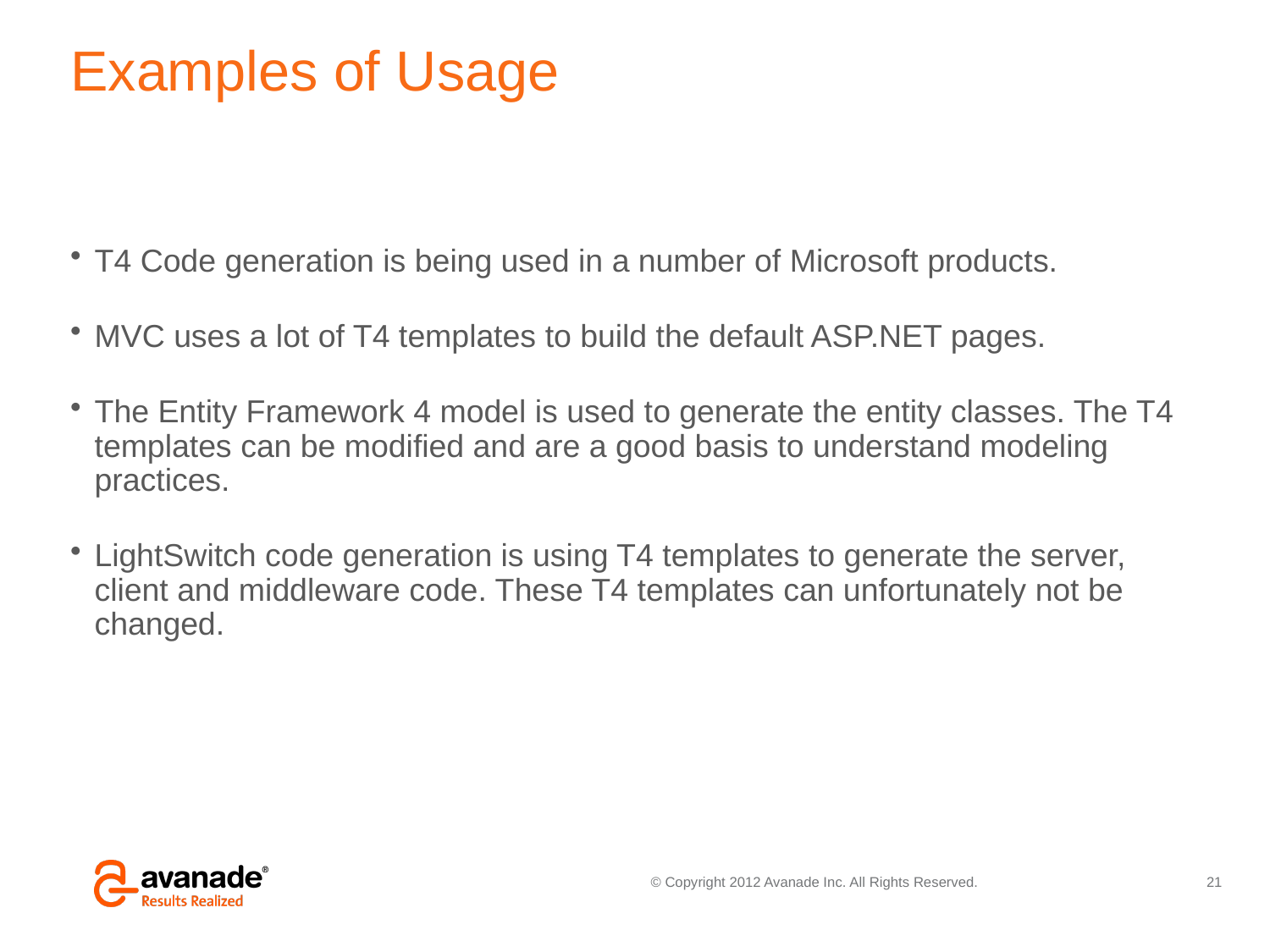

# Examples of Usage

T4 Code generation is being used in a number of Microsoft products.

MVC uses a lot of T4 templates to build the default ASP.NET pages.

The Entity Framework 4 model is used to generate the entity classes. The T4 templates can be modified and are a good basis to understand modeling practices.

LightSwitch code generation is using T4 templates to generate the server, client and middleware code. These T4 templates can unfortunately not be changed.
21